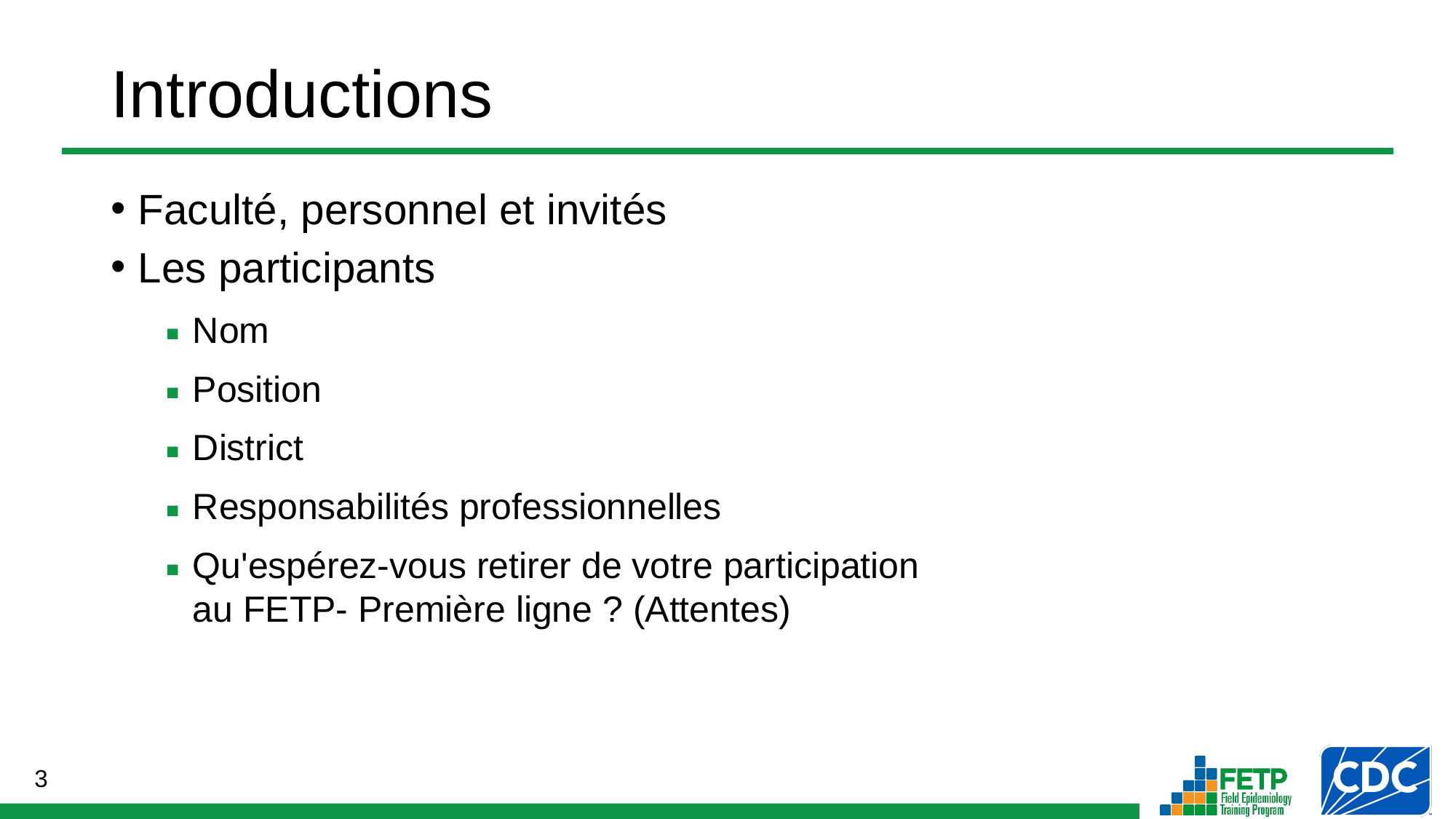

# Introductions
Faculté, personnel et invités
Les participants
Nom
Position
District
Responsabilités professionnelles
Qu'espérez-vous retirer de votre participation
au FETP- Première ligne ? (Attentes)